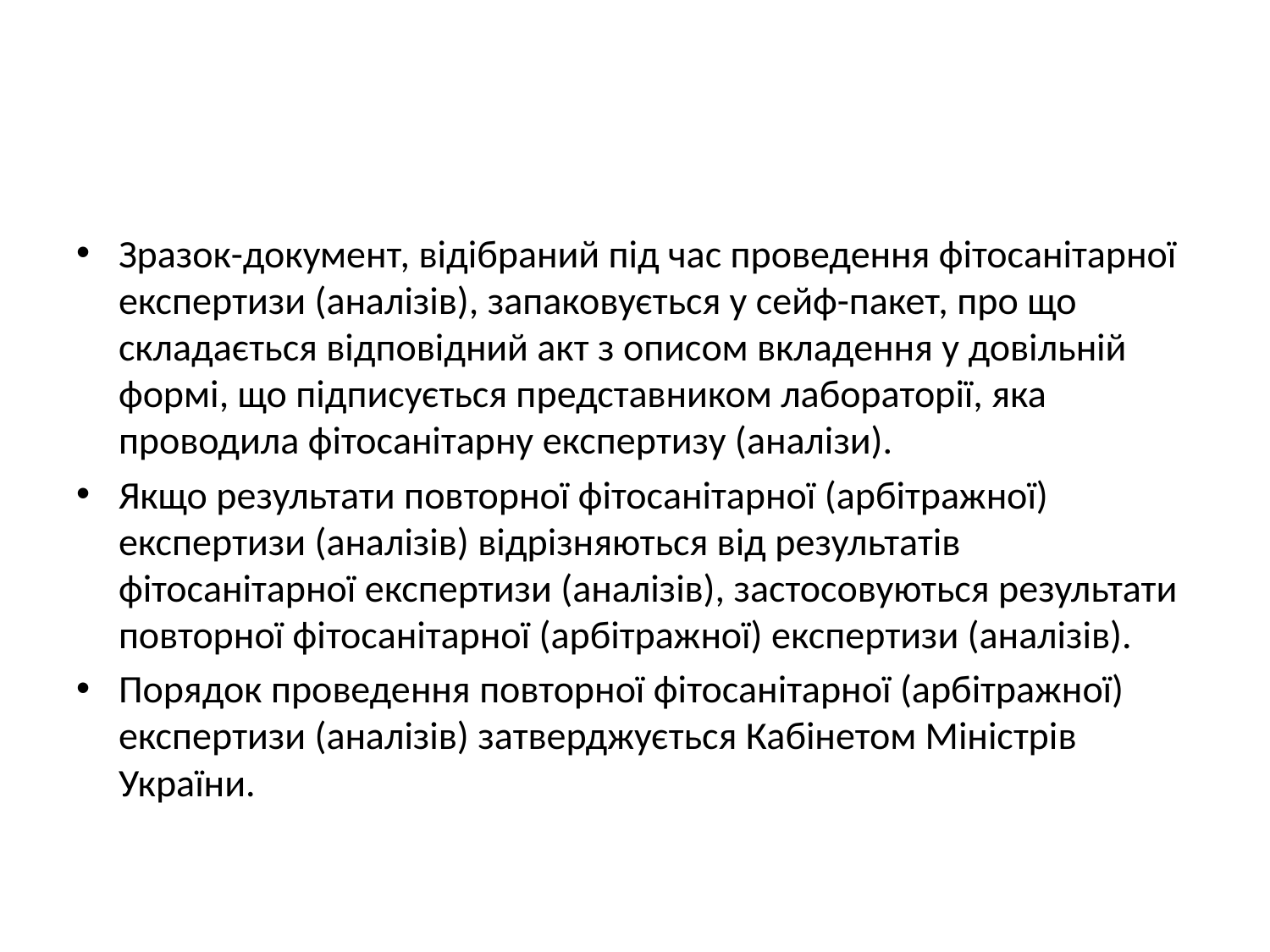

#
Зразок-документ, відібраний під час проведення фітосанітарної експертизи (аналізів), запаковується у сейф-пакет, про що складається відповідний акт з описом вкладення у довільній формі, що підписується представником лабораторії, яка проводила фітосанітарну експертизу (аналізи).
Якщо результати повторної фітосанітарної (арбітражної) експертизи (аналізів) відрізняються від результатів фітосанітарної експертизи (аналізів), застосовуються результати повторної фітосанітарної (арбітражної) експертизи (аналізів).
Порядок проведення повторної фітосанітарної (арбітражної) експертизи (аналізів) затверджується Кабінетом Міністрів України.